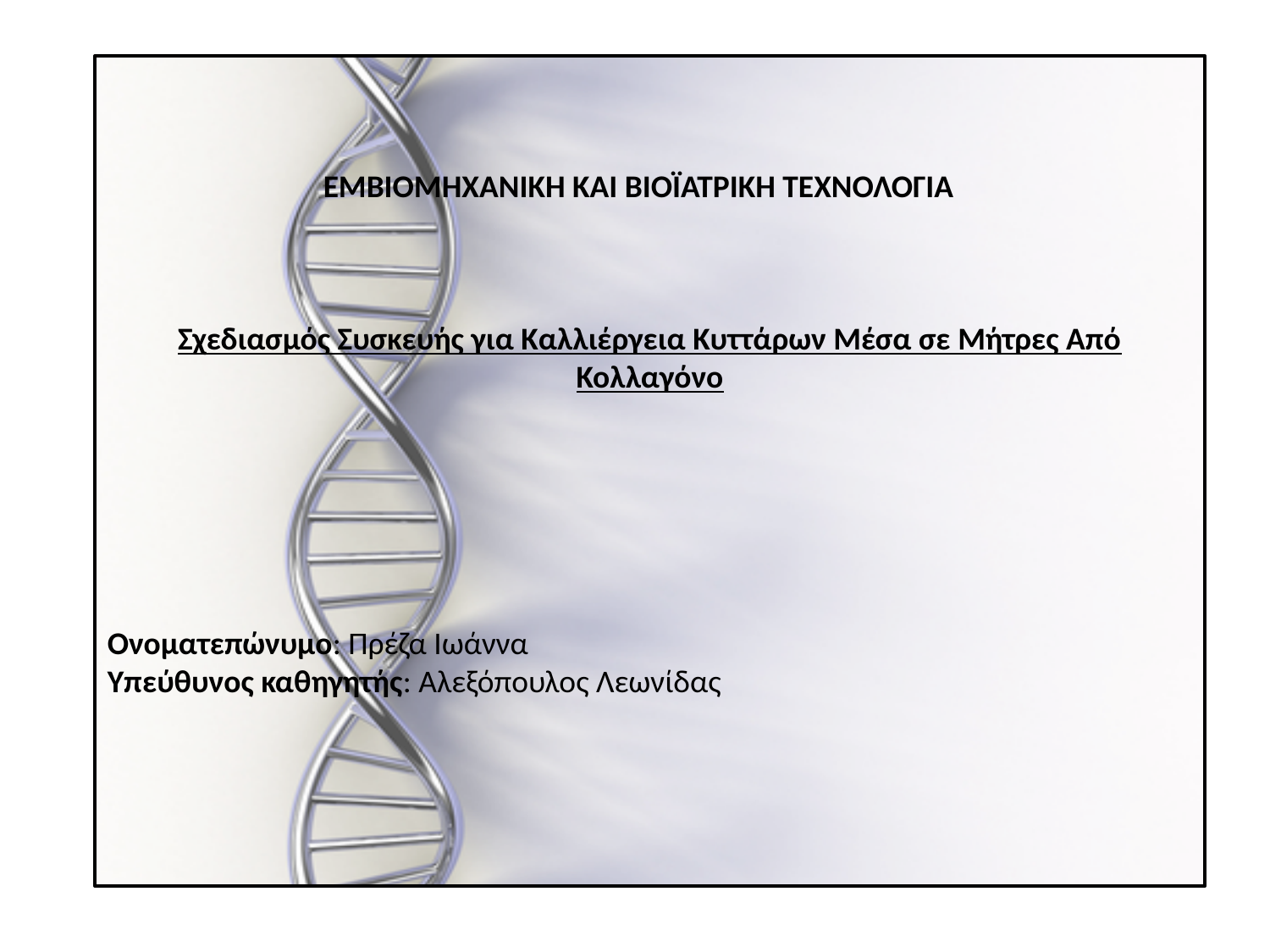

ΕΜΒΙΟΜΗΧΑΝΙΚΗ ΚΑΙ ΒΙΟΪΑΤΡΙΚΗ ΤΕΧΝΟΛΟΓΙΑ

Σχεδιασμός Συσκευής για Καλλιέργεια Κυττάρων Μέσα σε Μήτρες Από Κολλαγόνο

Ονοματεπώνυμο: Πρέζα Ιωάννα
Υπεύθυνος καθηγητής: Αλεξόπουλος Λεωνίδας